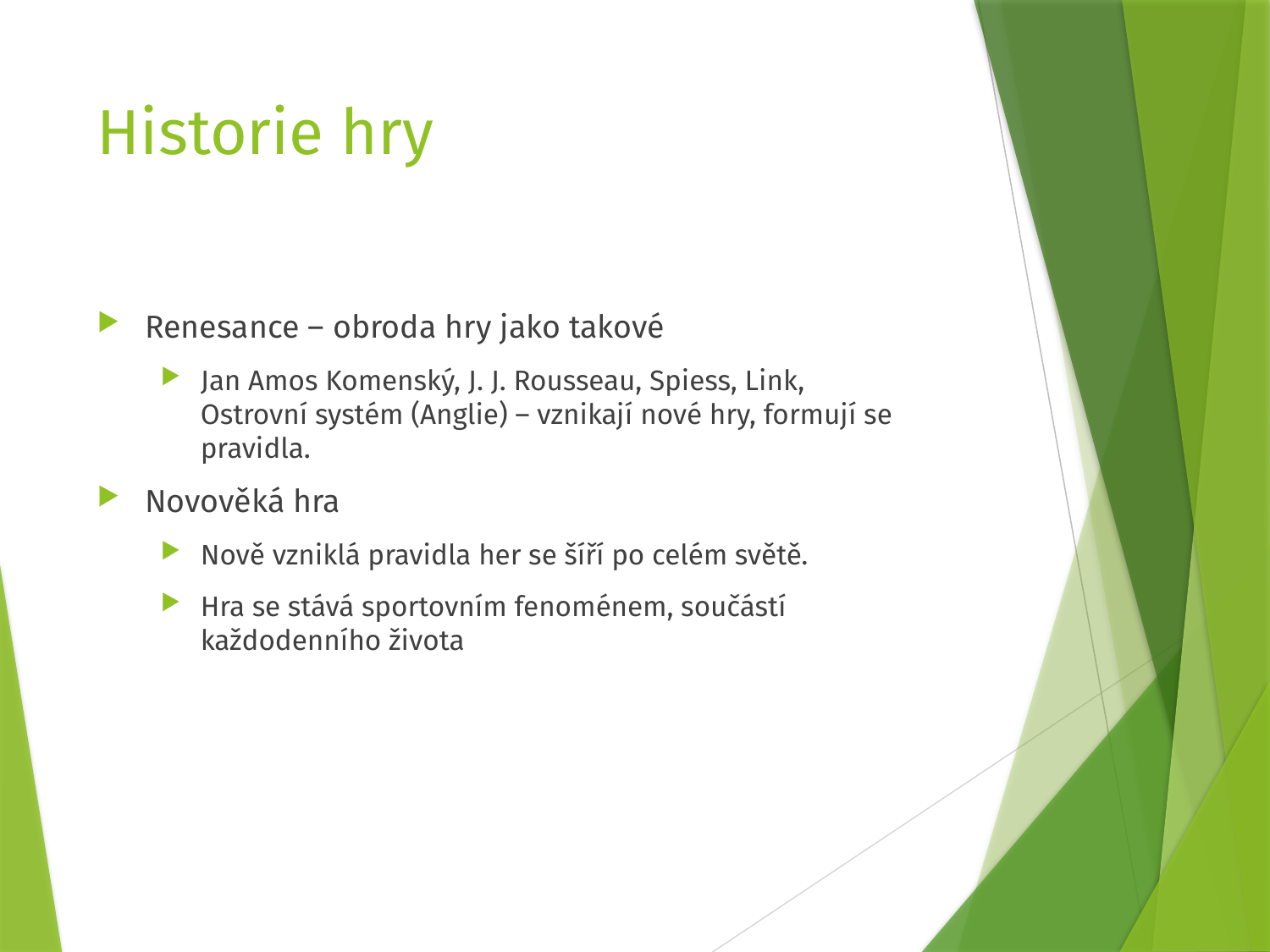

# Historie hry
Renesance – obroda hry jako takové
Jan Amos Komenský, J. J. Rousseau, Spiess, Link,
Ostrovní systém (Anglie) – vznikají nové hry, formují se pravidla.
Novověká hra
Nově vzniklá pravidla her se šíří po celém světě.
Hra se stává sportovním fenoménem, součástí každodenního života